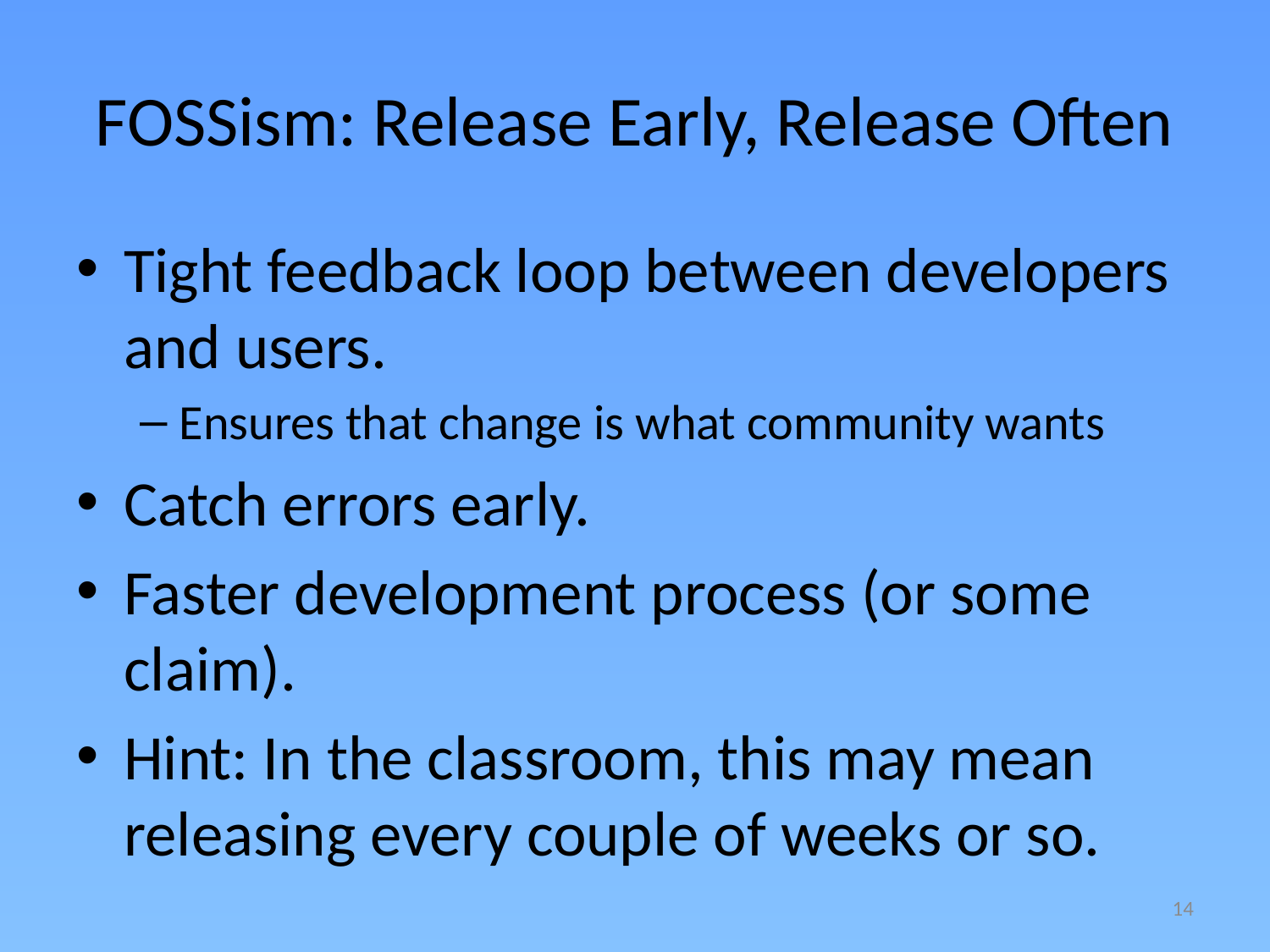

# FOSSism: Release Early, Release Often
Tight feedback loop between developers and users.
Ensures that change is what community wants
Catch errors early.
Faster development process (or some claim).
Hint: In the classroom, this may mean releasing every couple of weeks or so.
14